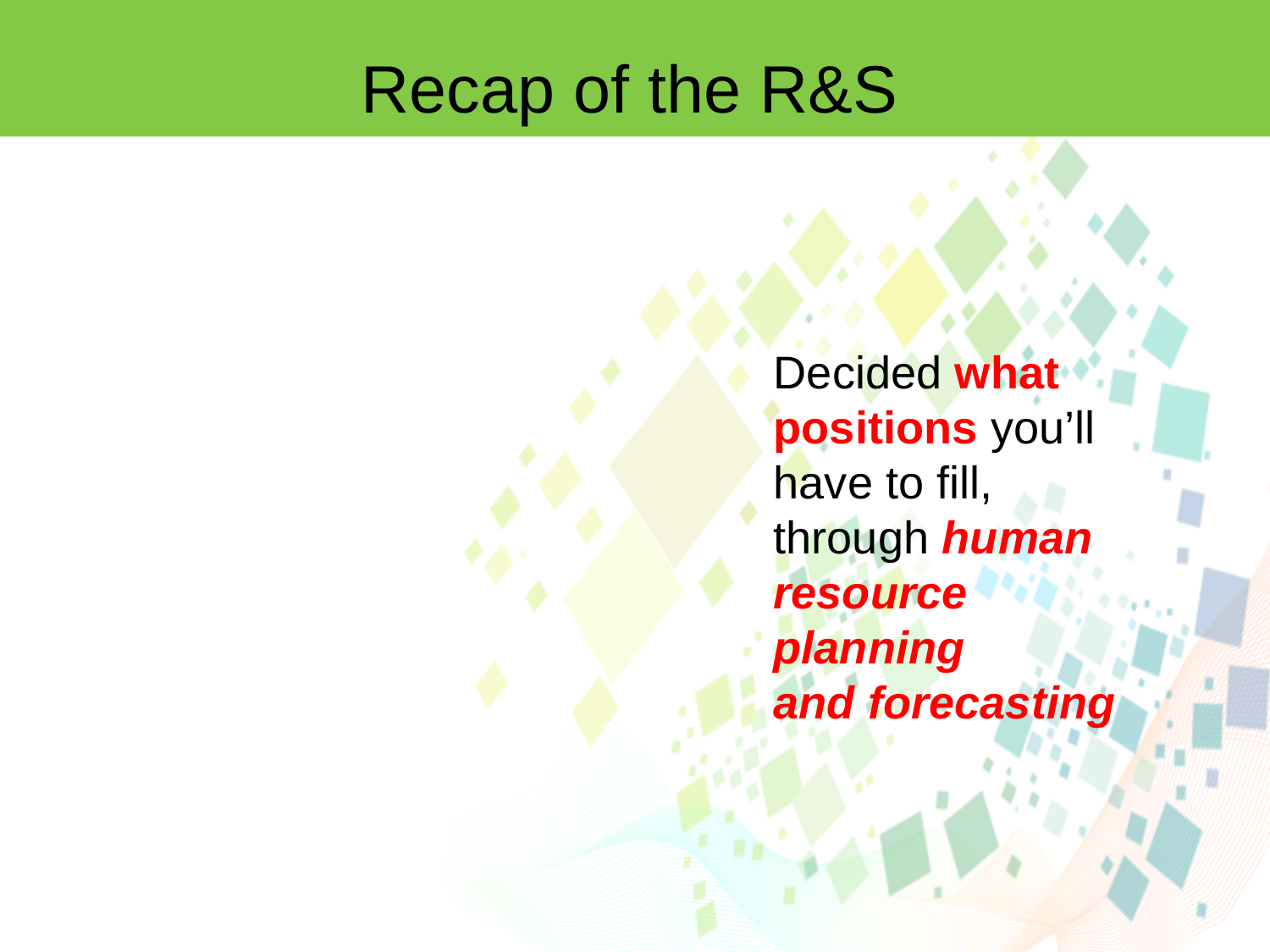

Recap of the R&S
Decided what positions you’ll have to fill,
through human
resource planning
and forecasting